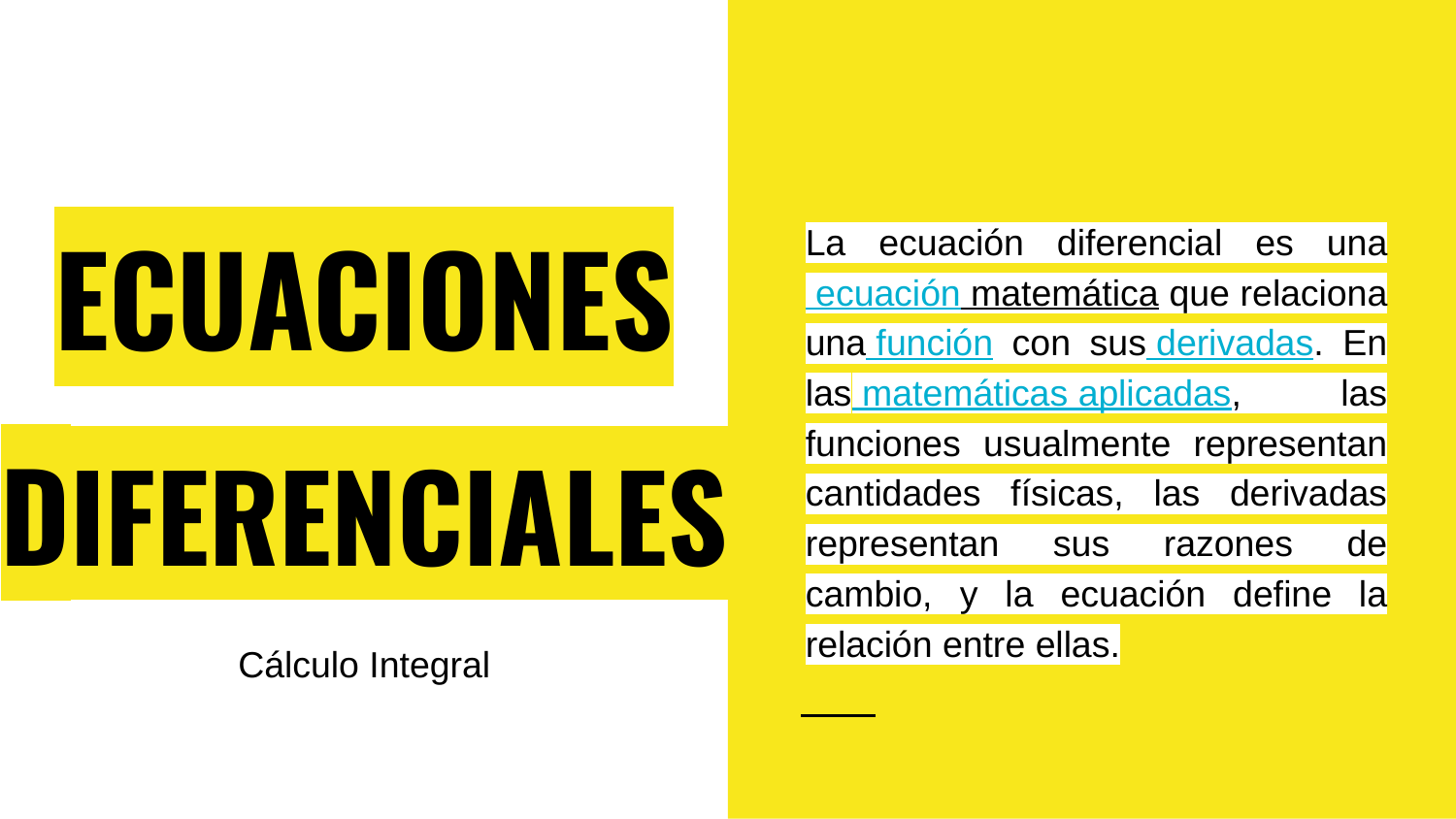

La ecuación diferencial es una ecuación matemática que relaciona una función con sus derivadas. En las matemáticas aplicadas, las funciones usualmente representan cantidades físicas, las derivadas representan sus razones de cambio, y la ecuación define la relación entre ellas.
# ECUACIONES DIFERENCIALES
Cálculo Integral